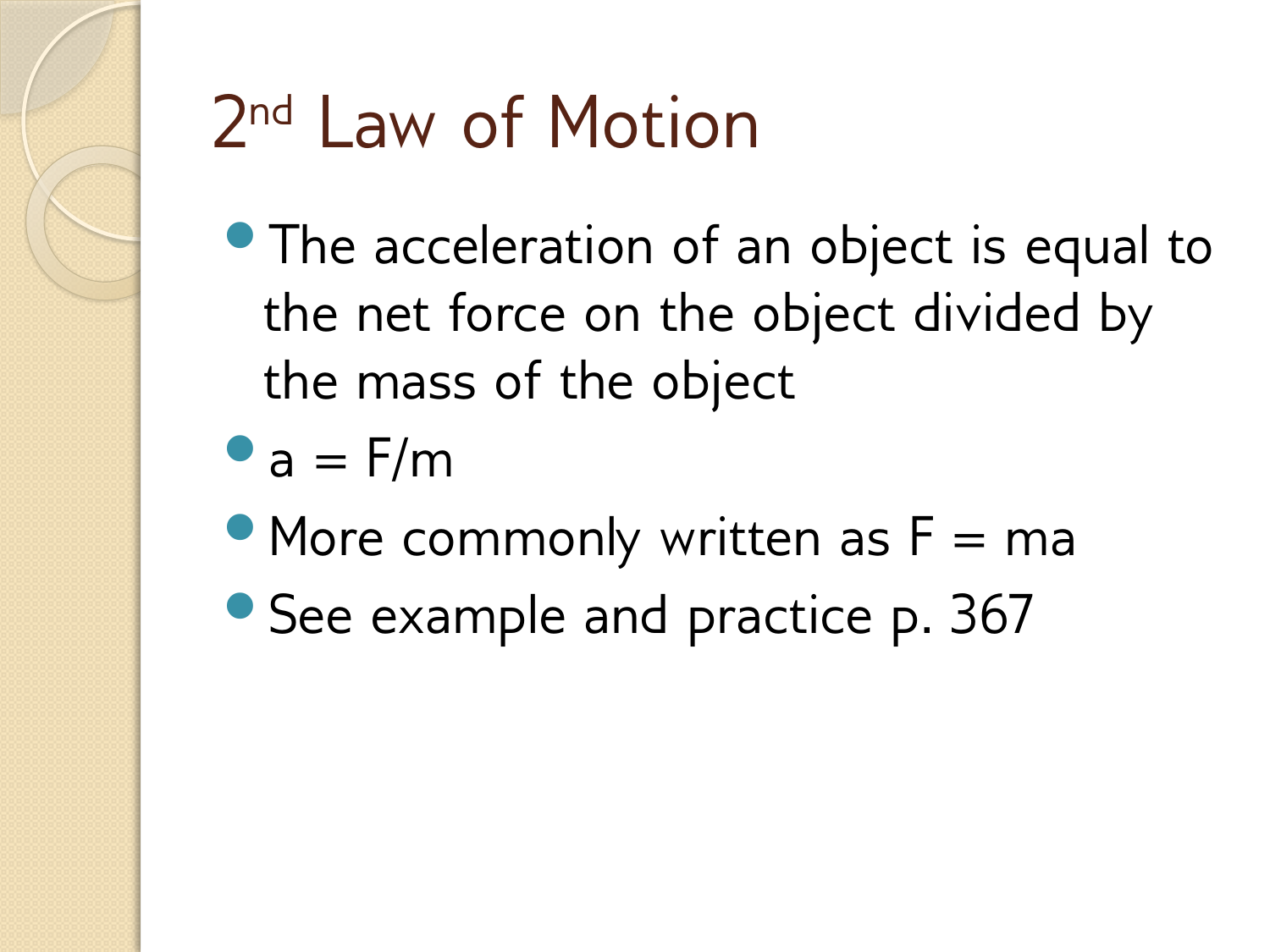

# 2nd Law of Motion
The acceleration of an object is equal to the net force on the object divided by the mass of the object
a = F/m
More commonly written as F = ma
See example and practice p. 367